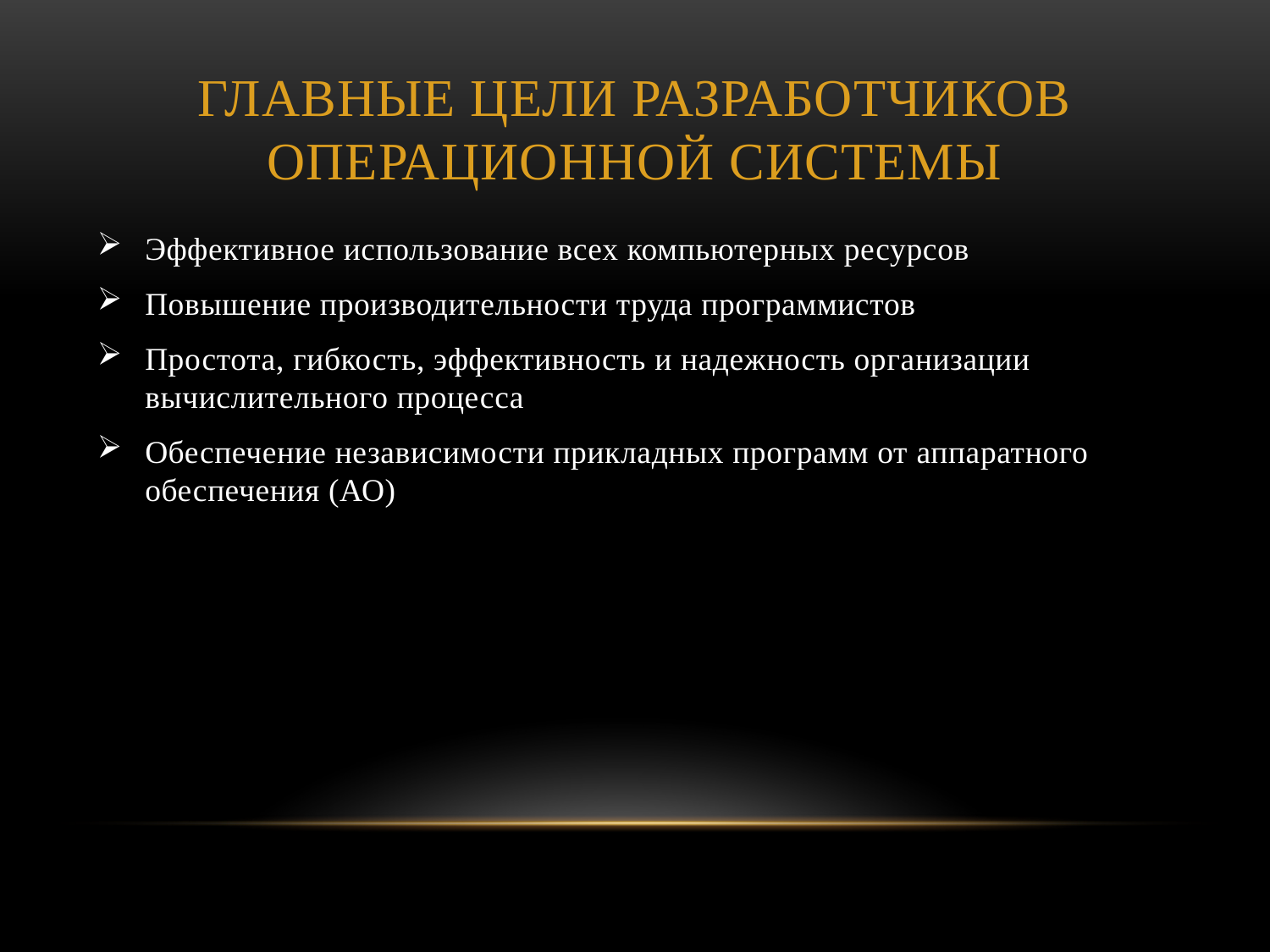

# Главные цели разработчиков операционной системы
Эффективное использование всех компьютерных ресурсов
Повышение производительности труда программистов
Простота, гибкость, эффективность и надежность организации вычислительного процесса
Обеспечение независимости прикладных программ от аппаратного обеспечения (АО)